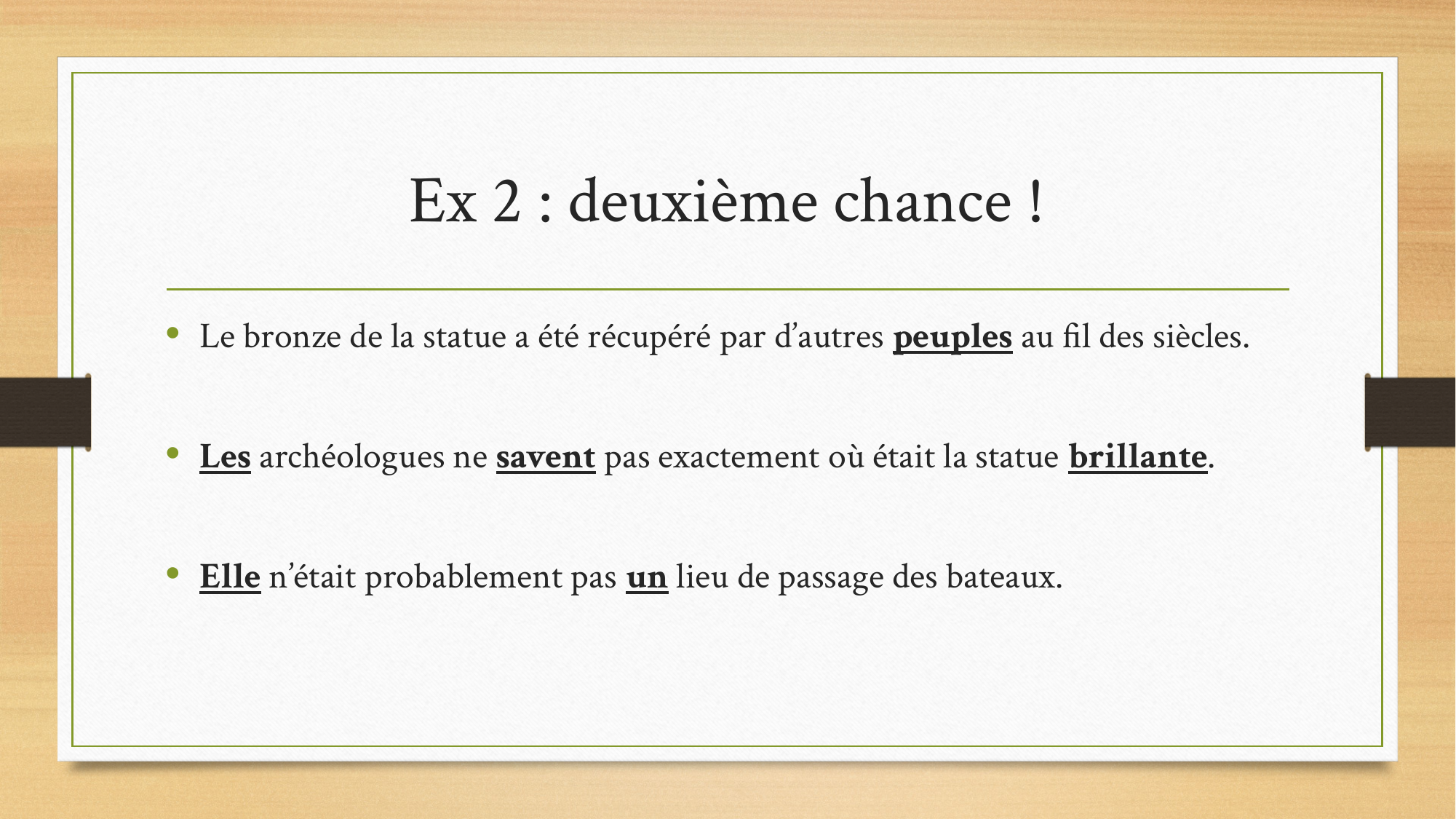

# Ex 2 : deuxième chance !
Le bronze de la statue a été récupéré par d’autres peuples au fil des siècles.

Les archéologues ne savent pas exactement où était la statue brillante.

Elle n’était probablement pas un lieu de passage des bateaux.